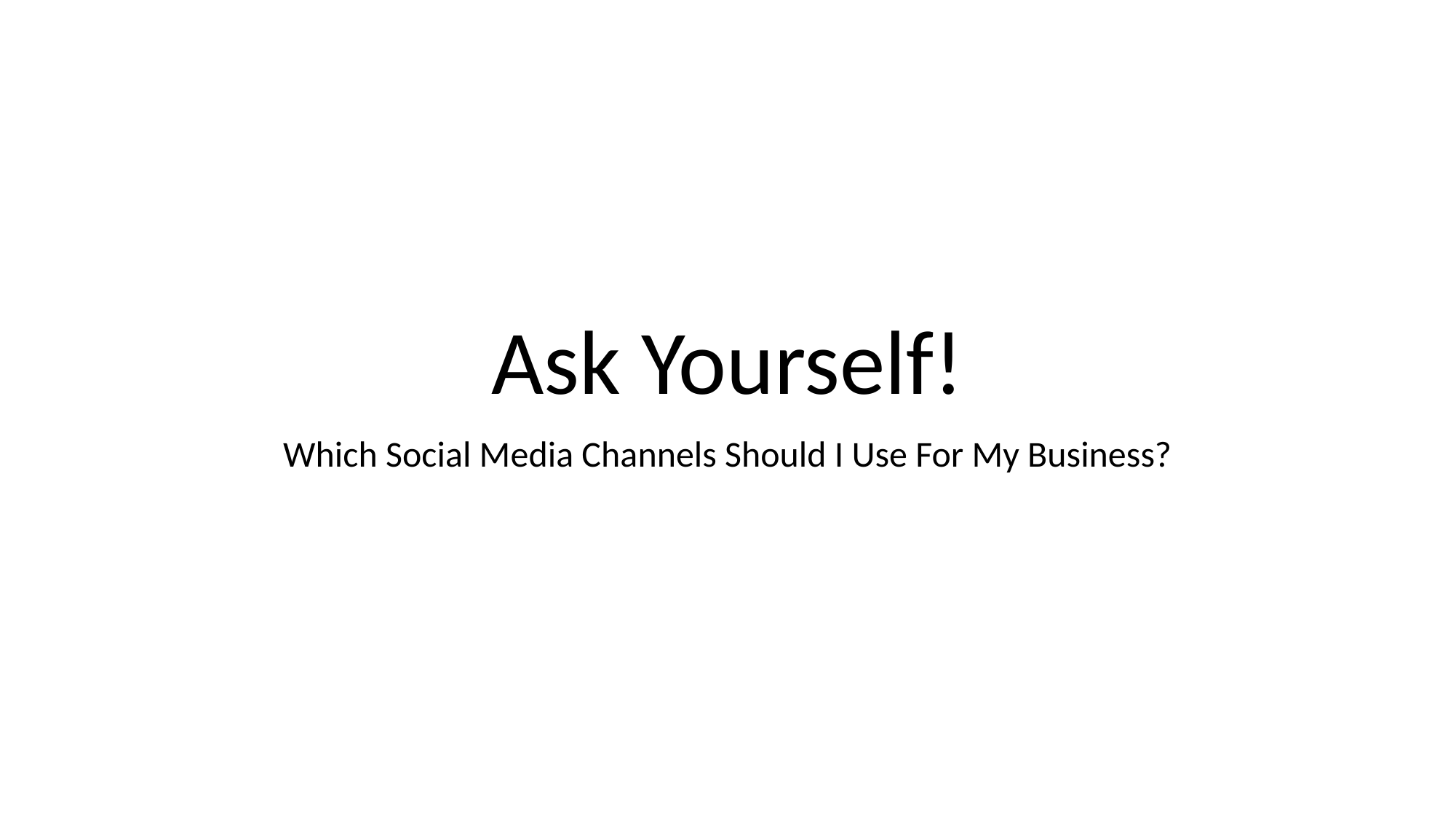

# Ask Yourself!
Which Social Media Channels Should I Use For My Business?